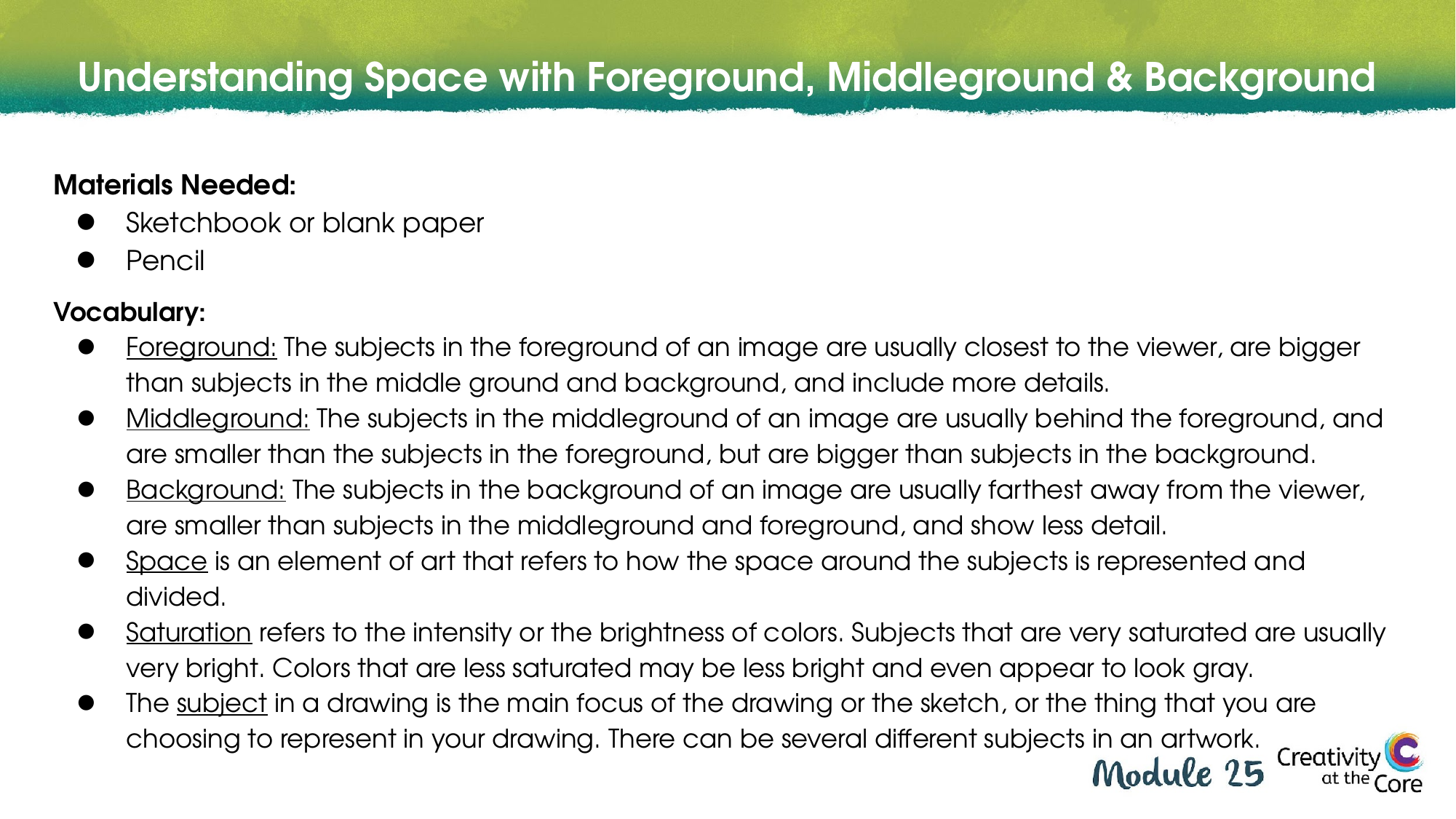

Understanding Space with Foreground, Middleground & Background
Materials Needed:
Sketchbook or blank paper
Pencil
Vocabulary:
Foreground: The subjects in the foreground of an image are usually closest to the viewer, are bigger than subjects in the middle ground and background, and include more details.
Middleground: The subjects in the middleground of an image are usually behind the foreground, and are smaller than the subjects in the foreground, but are bigger than subjects in the background.
Background: The subjects in the background of an image are usually farthest away from the viewer, are smaller than subjects in the middleground and foreground, and show less detail.
Space is an element of art that refers to how the space around the subjects is represented and divided.
Saturation refers to the intensity or the brightness of colors. Subjects that are very saturated are usually very bright. Colors that are less saturated may be less bright and even appear to look gray.
The subject in a drawing is the main focus of the drawing or the sketch, or the thing that you are choosing to represent in your drawing. There can be several different subjects in an artwork.